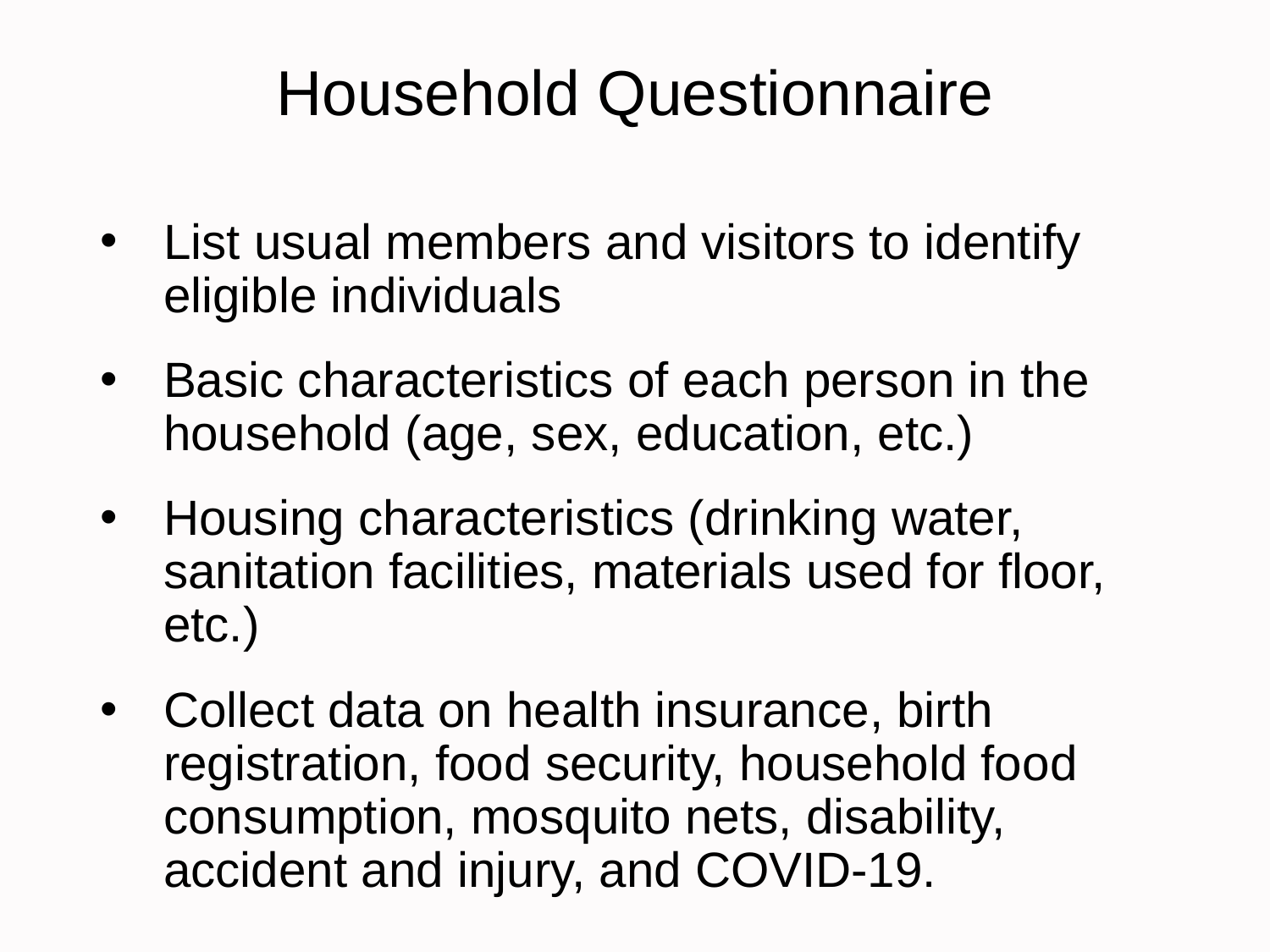

# Household Questionnaire
List usual members and visitors to identify eligible individuals
Basic characteristics of each person in the household (age, sex, education, etc.)
Housing characteristics (drinking water, sanitation facilities, materials used for floor, etc.)
Collect data on health insurance, birth registration, food security, household food consumption, mosquito nets, disability, accident and injury, and COVID-19.